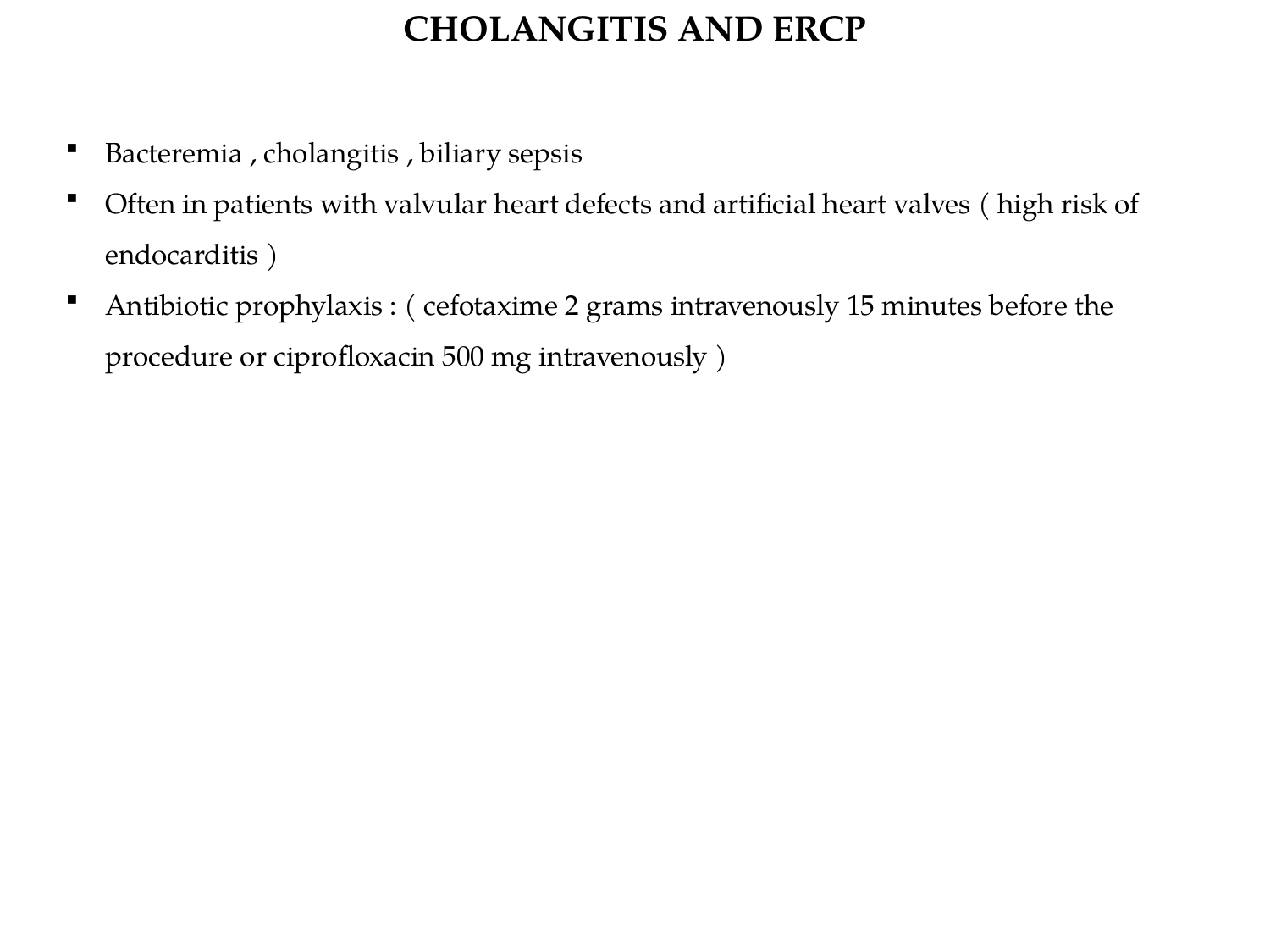

CHOLANGITIS AND ERCP
Bacteremia , cholangitis , biliary sepsis
Often in patients with valvular heart defects and artificial heart valves ( high risk of endocarditis )
Antibiotic prophylaxis : ( cefotaxime 2 grams intravenously 15 minutes before the procedure or ciprofloxacin 500 mg intravenously )